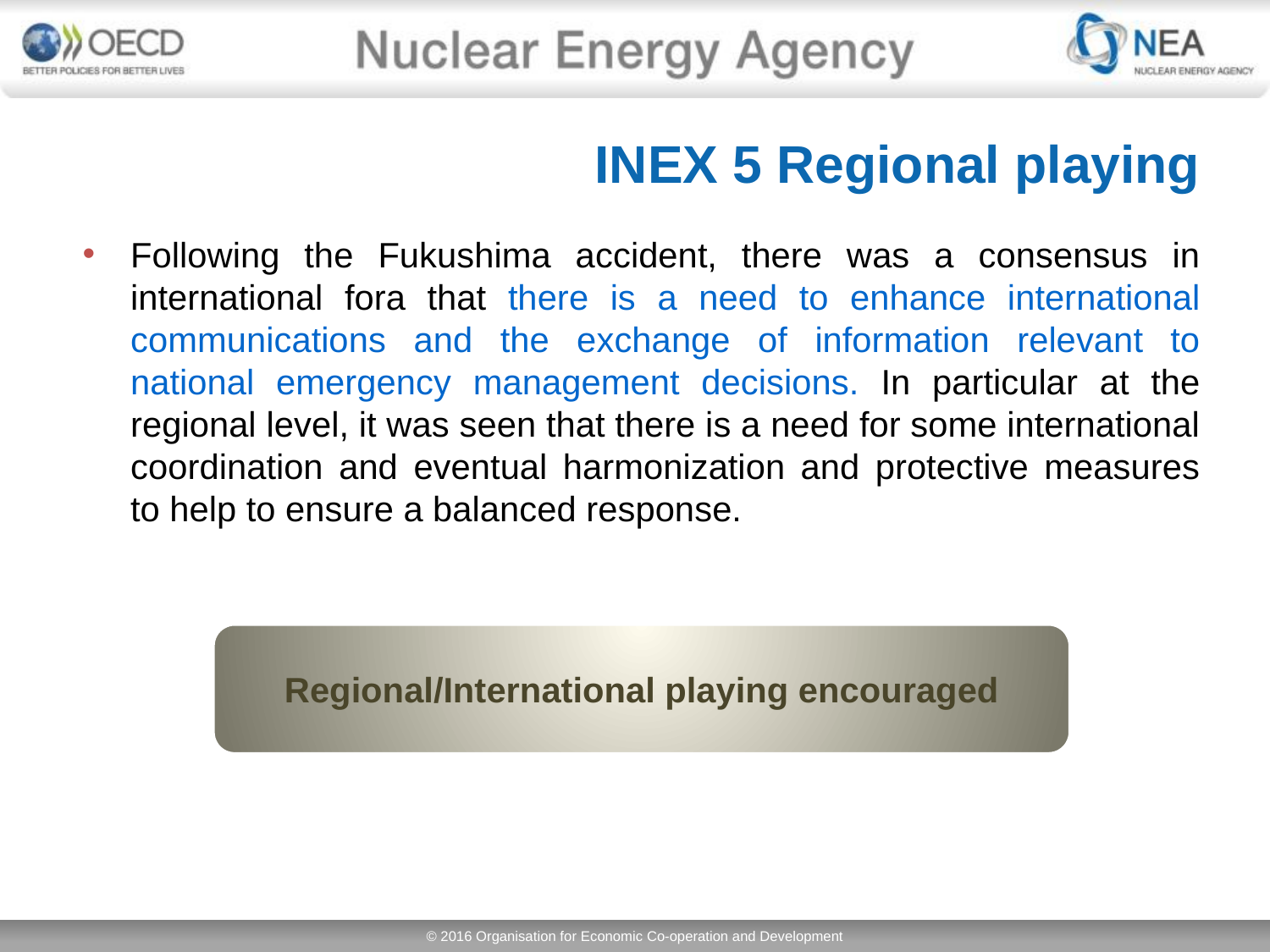

INEX 5 Regional playing
Following the Fukushima accident, there was a consensus in international fora that there is a need to enhance international communications and the exchange of information relevant to national emergency management decisions. In particular at the regional level, it was seen that there is a need for some international coordination and eventual harmonization and protective measures to help to ensure a balanced response.

Regional/International playing encouraged